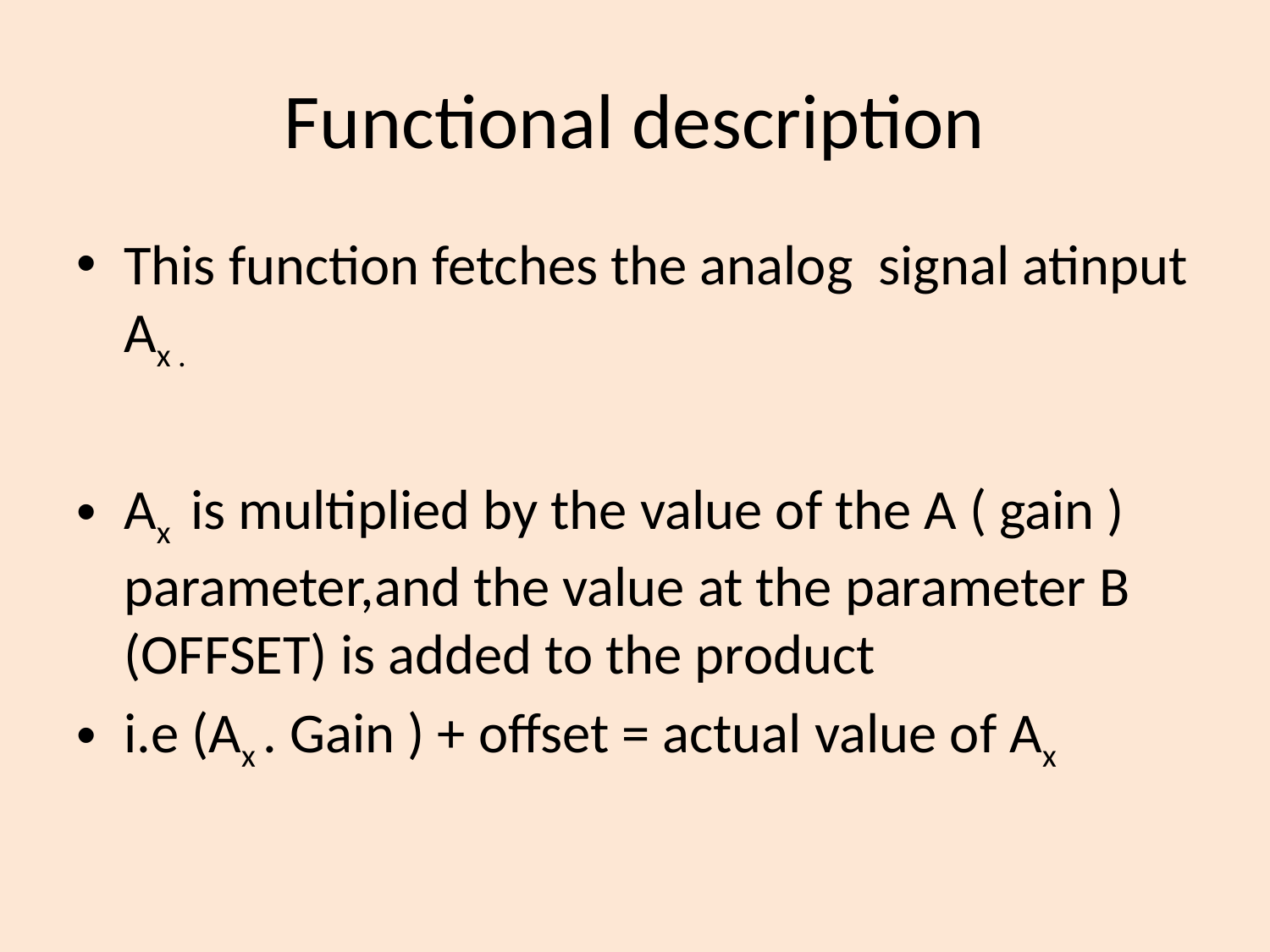

# Functional description
This function fetches the analog  signal atinput Ax .

Ax  is multiplied by the value of the A ( gain ) parameter,and the value at the parameter B (OFFSET) is added to the product
i.e (Ax . Gain ) + offset = actual value of Ax